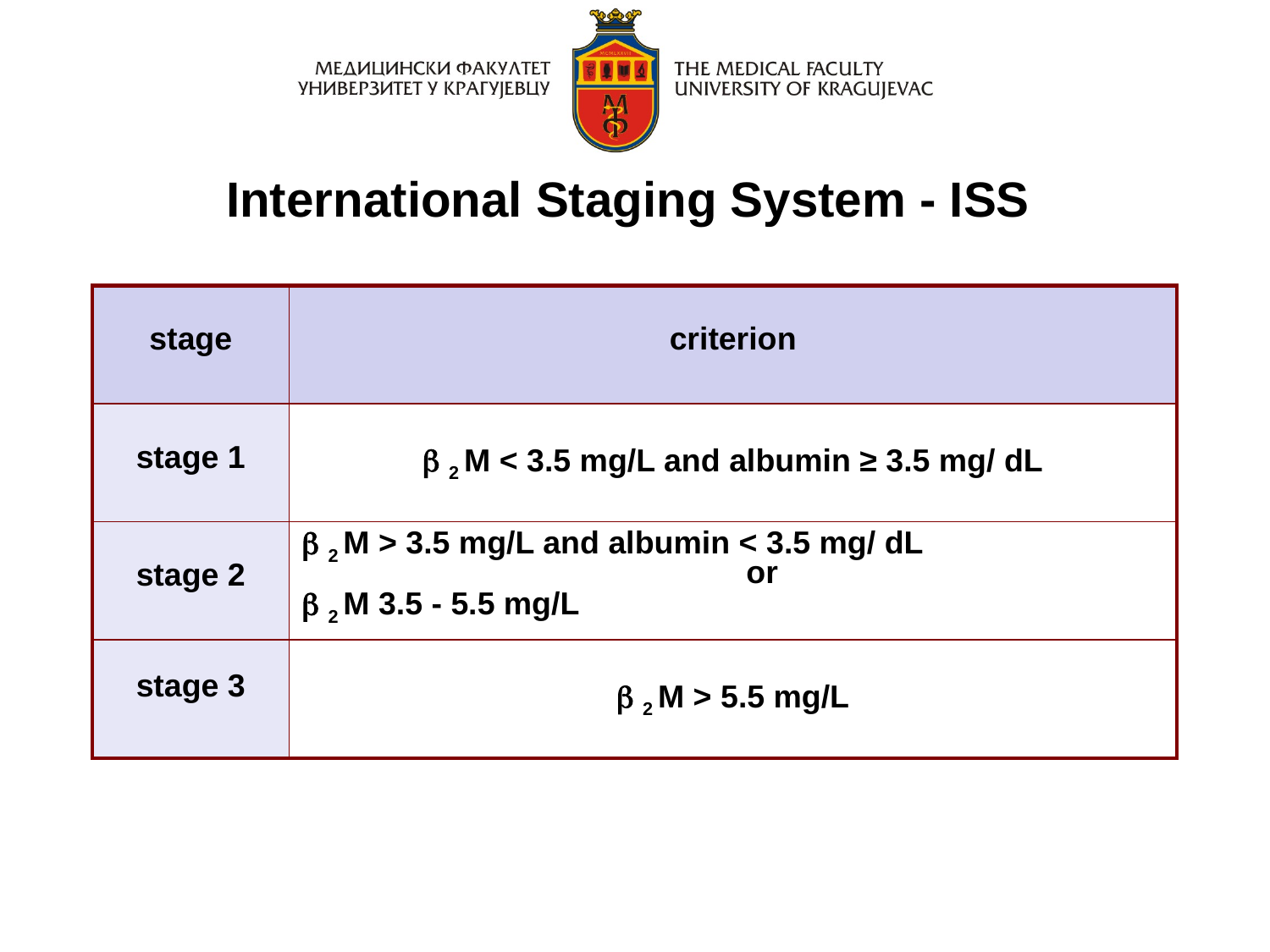

# International Staging System - ISS
| stage | criterion |
| --- | --- |
| stage 1 | β 2 M < 3.5 mg/L and albumin ≥ 3.5 mg/ dL |
| stage 2 | β 2 M > 3.5 mg/L and albumin < 3.5 mg/ dL or β 2 M 3.5 - 5.5 mg/L |
| stage 3 | β 2 M > 5.5 mg/L |